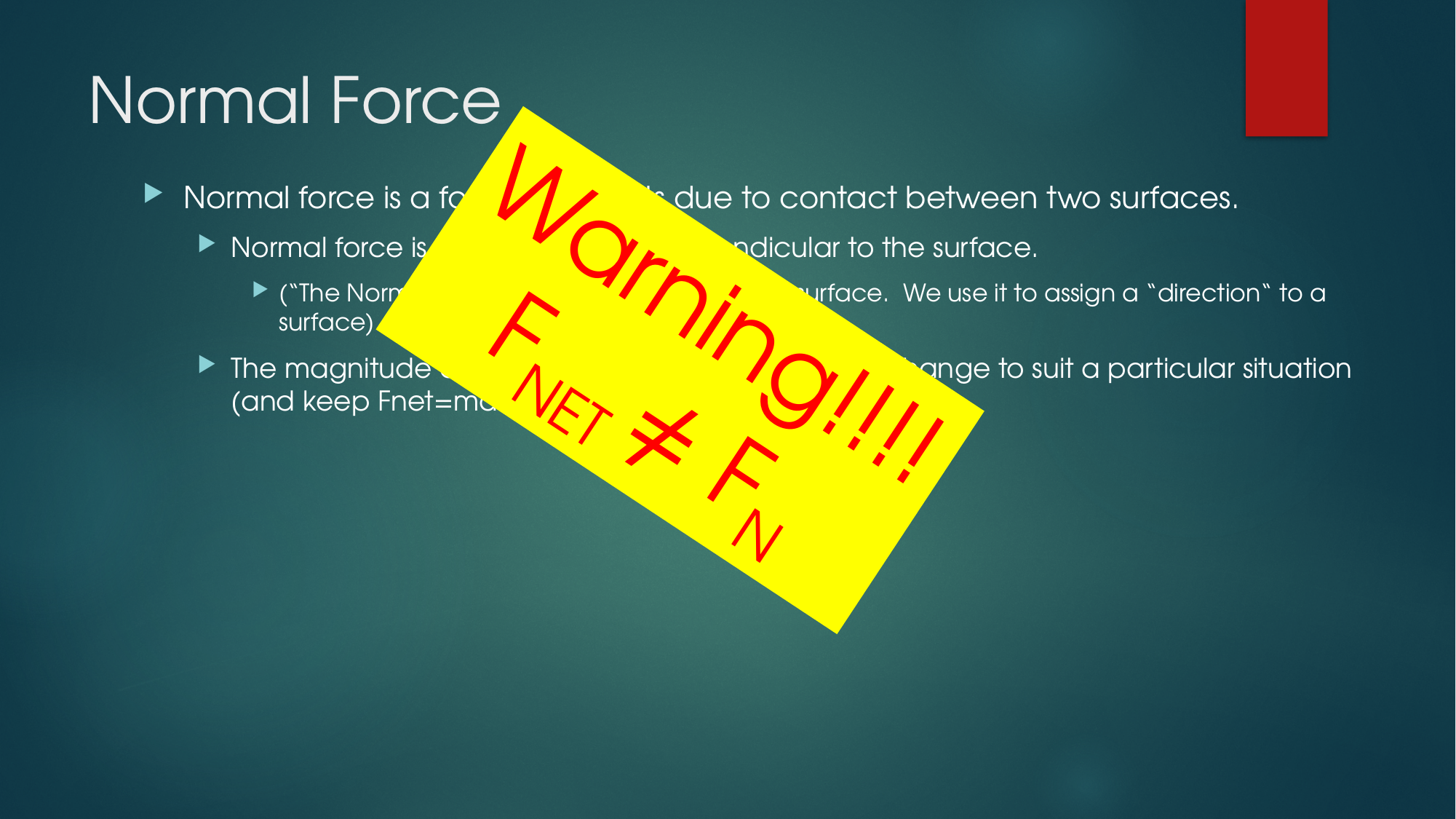

# Normal Force
Normal force is a force that exists due to contact between two surfaces.
Normal force is always directed perpendicular to the surface.
(“The Normal” is any line perpendicular to a surface.  We use it to assign a “direction“ to a surface).
The magnitude of Normal Force on an object will change to suit a particular situation (and keep Fnet=ma valid).

Warning!!!! FNET ≠ FN